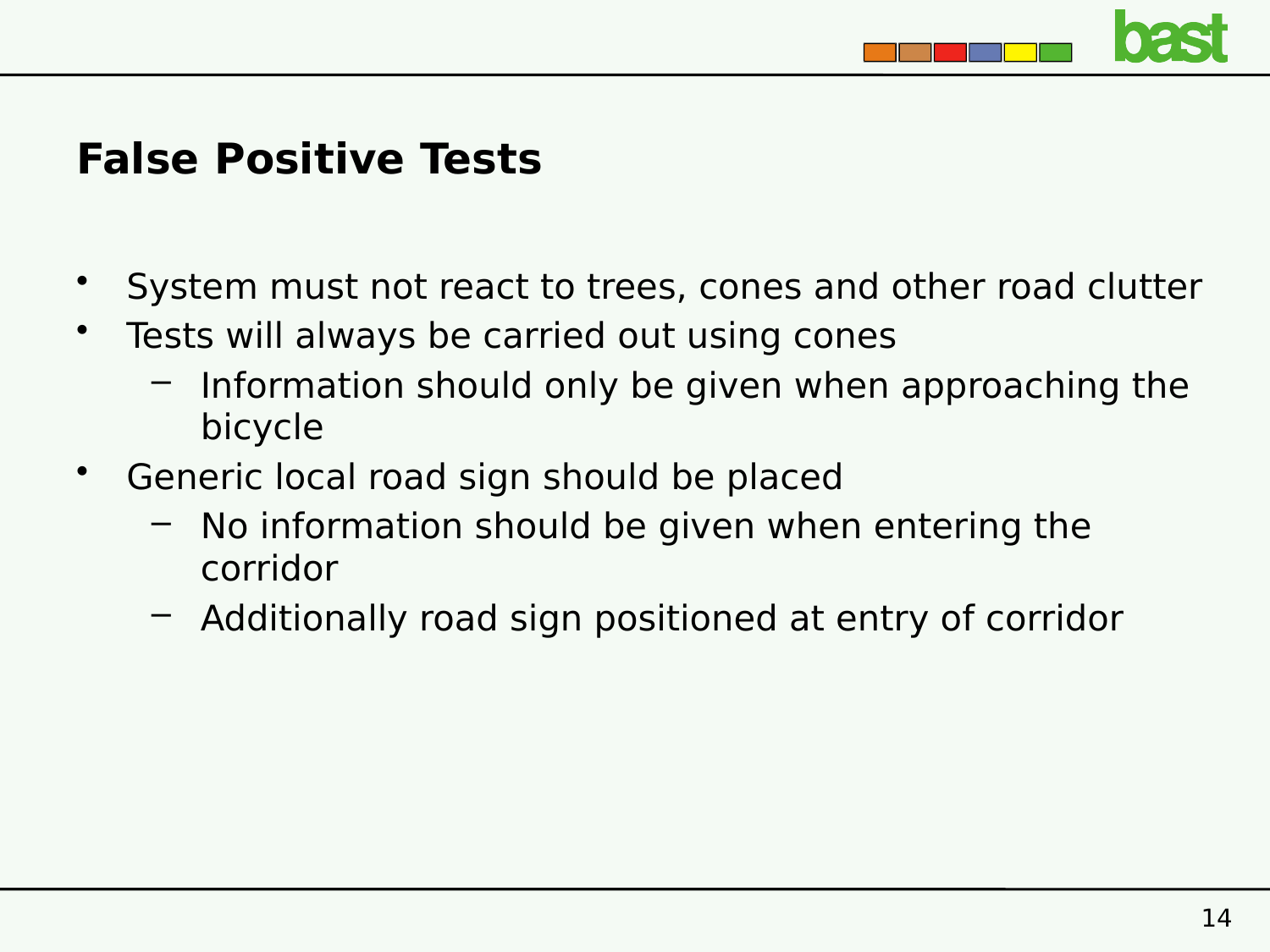

# False Positive Tests
System must not react to trees, cones and other road clutter
Tests will always be carried out using cones
Information should only be given when approaching the bicycle
Generic local road sign should be placed
No information should be given when entering the corridor
Additionally road sign positioned at entry of corridor
14